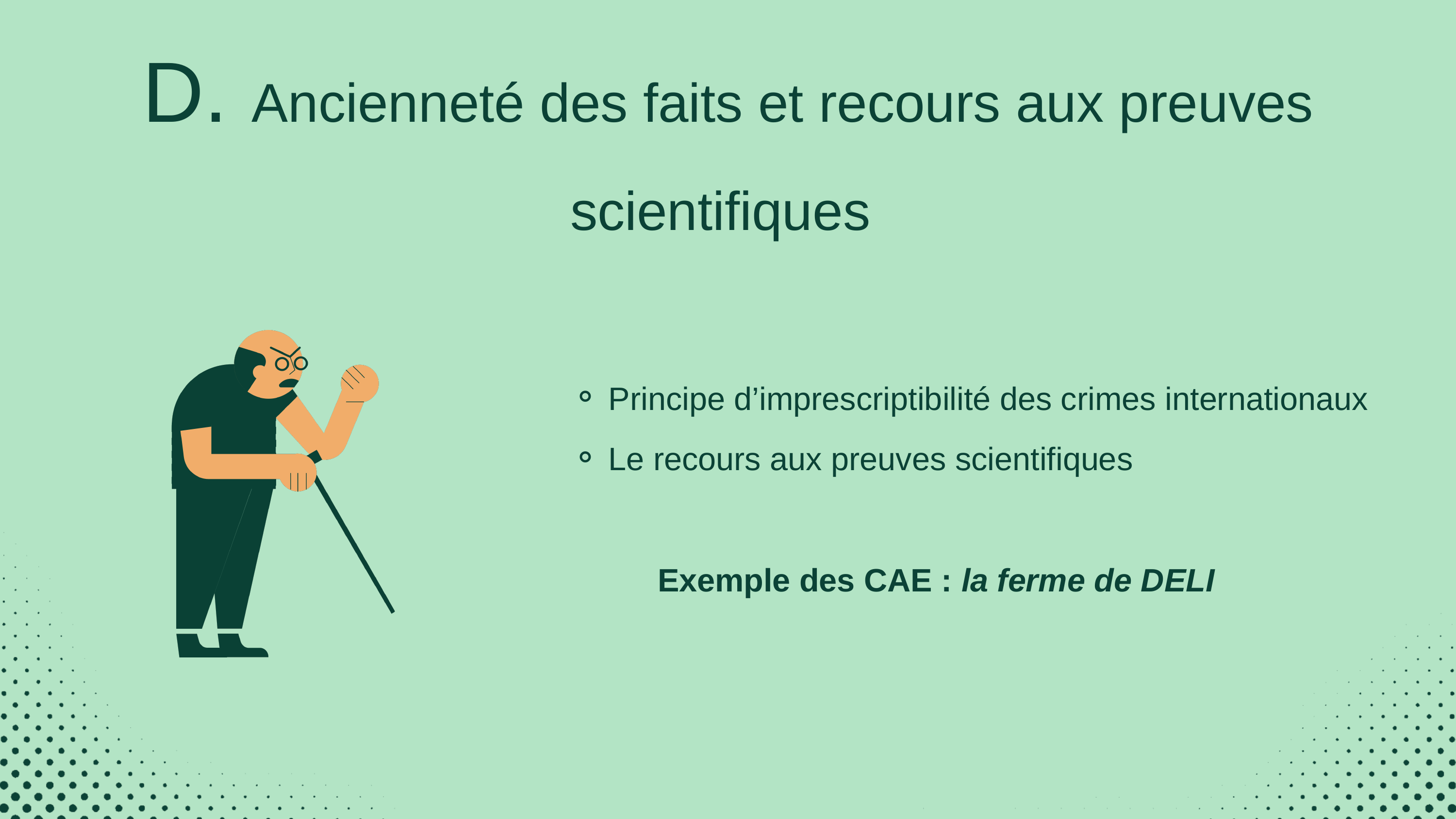

D. Ancienneté des faits et recours aux preuves scientifiques

Principe d’imprescriptibilité des crimes internationaux
Le recours aux preuves scientifiques

Exemple des CAE : la ferme de DELI